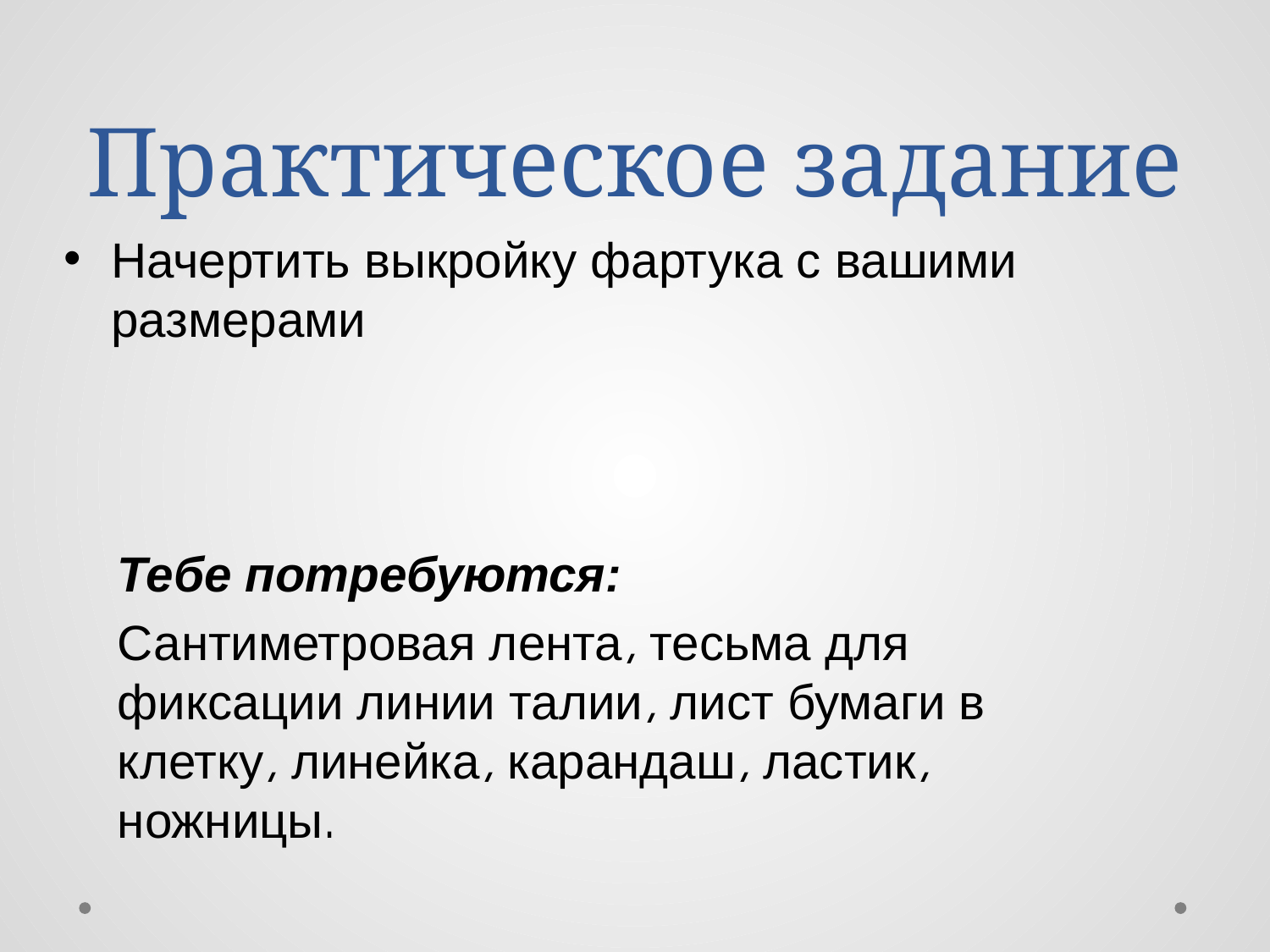

# Практическое задание
Начертить выкройку фартука с вашими размерами
Тебе потребуются:
Сантиметровая лента, тесьма для фиксации линии талии, лист бумаги в клетку, линейка, карандаш, ластик, ножницы.